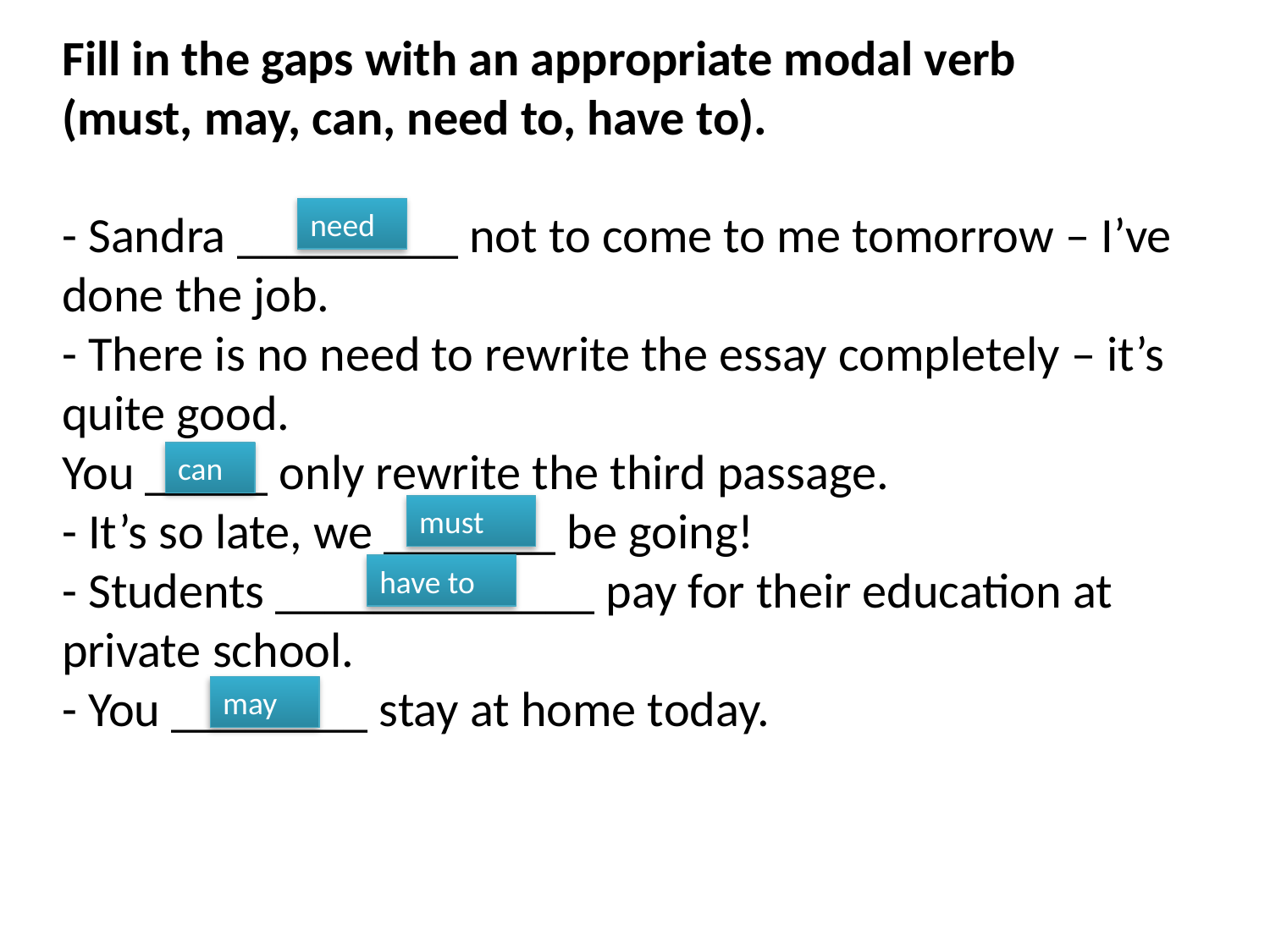

Fill in the gaps with an appropriate modal verb
(must, may, can, need to, have to).

- Sandra _________ not to come to me tomorrow – I’ve done the job.
- There is no need to rewrite the essay completely – it’s quite good.
You _____ only rewrite the third passage.
- It’s so late, we _______ be going!
- Students _____________ pay for their education at private school.
- You ________ stay at home today.
need
can
must
have to
may